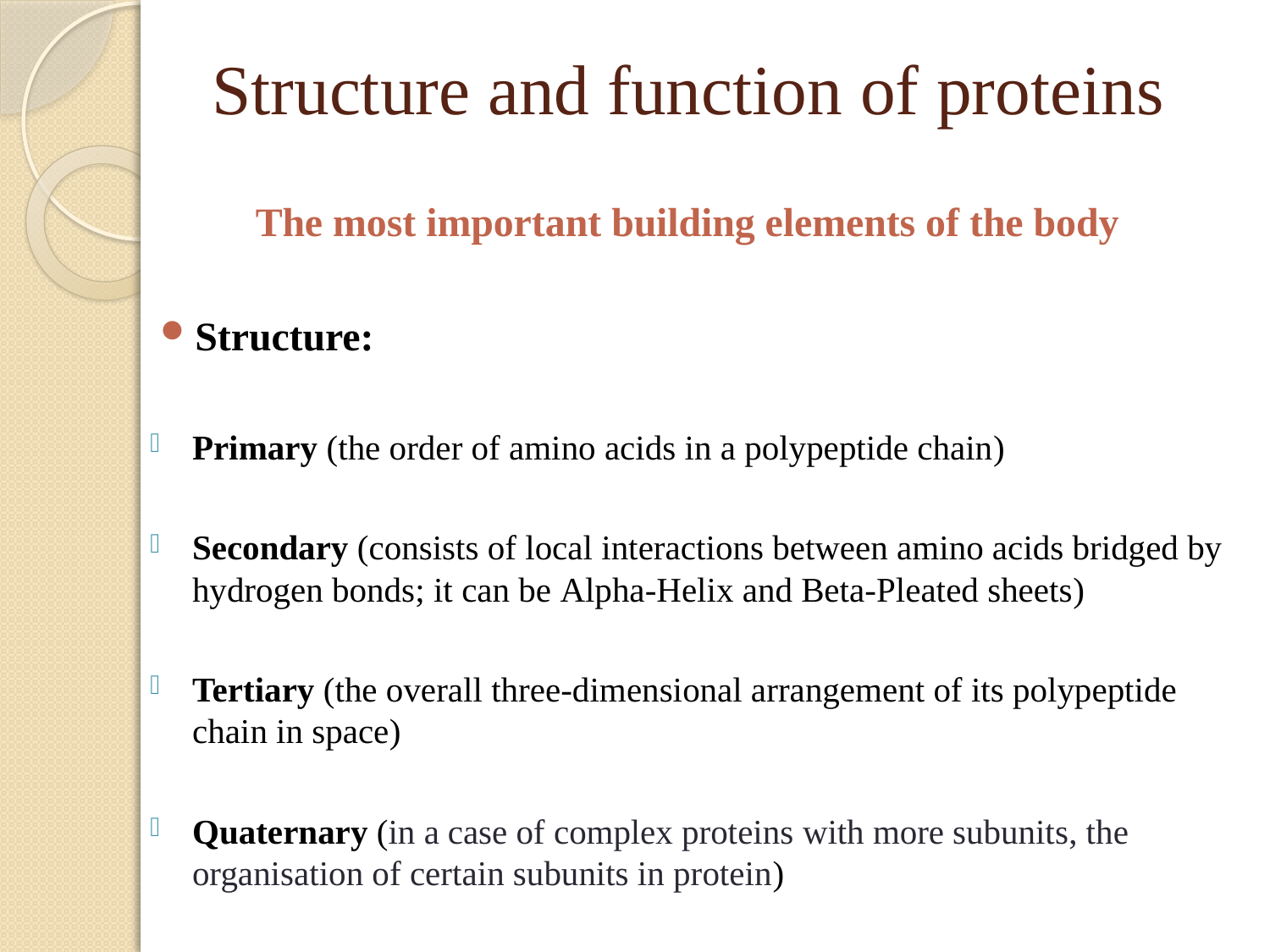

# Structure and function of proteins

The most important building elements of the body

Structure:

Primary (the order of amino acids in a polypeptide chain)

Secondary (consists of local interactions between amino acids bridged by hydrogen bonds; it can be Alpha-Helix and Beta-Pleated sheets)

Tertiary (the overall three-dimensional arrangement of its polypeptide chain in space)

Quaternary (in а case of complex proteins with more subunits, the organisation of certain subunits in protein)